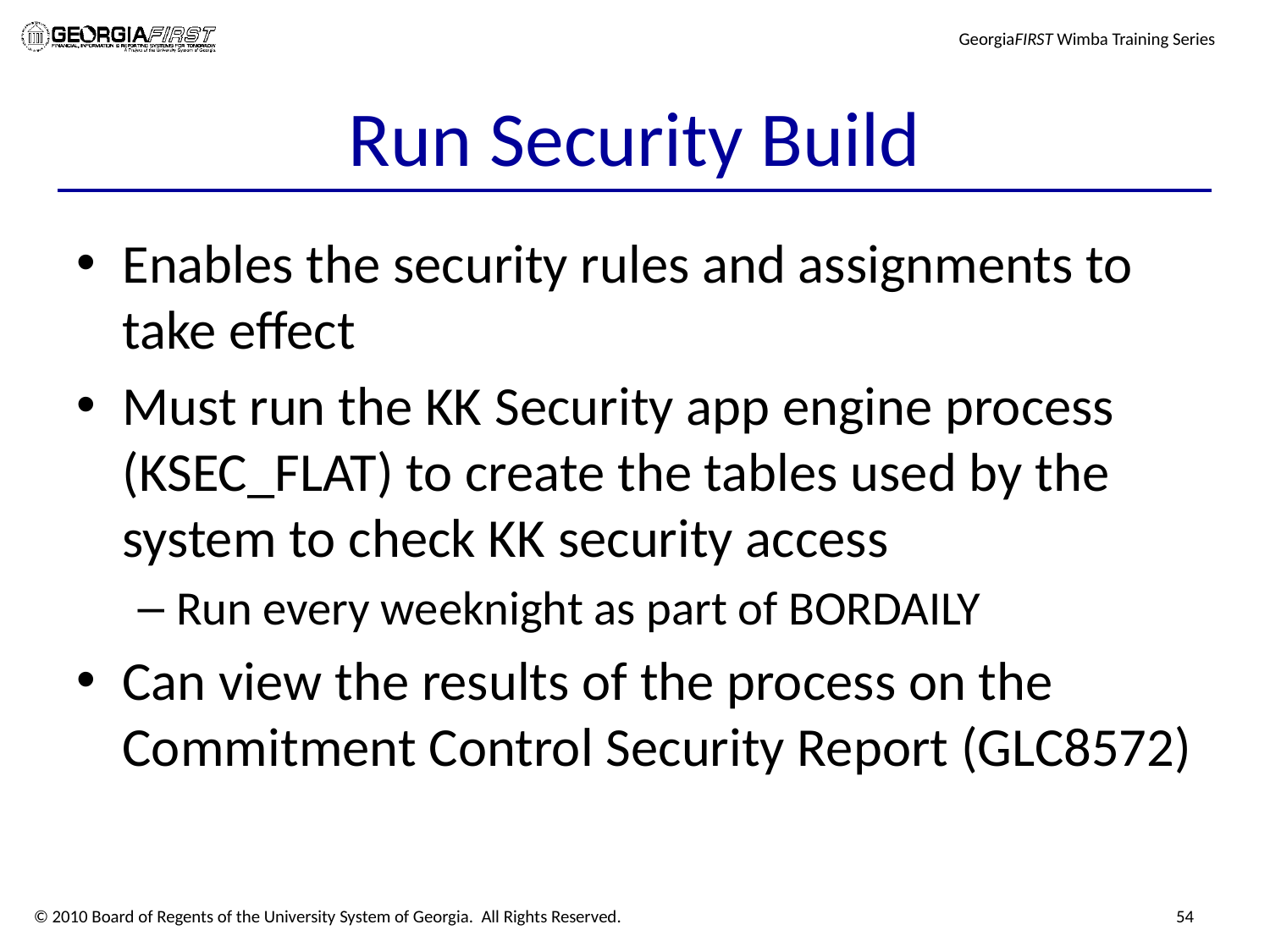

# Run Security Build
Enables the security rules and assignments to take effect
Must run the KK Security app engine process (KSEC_FLAT) to create the tables used by the system to check KK security access
Run every weeknight as part of BORDAILY
Can view the results of the process on the Commitment Control Security Report (GLC8572)